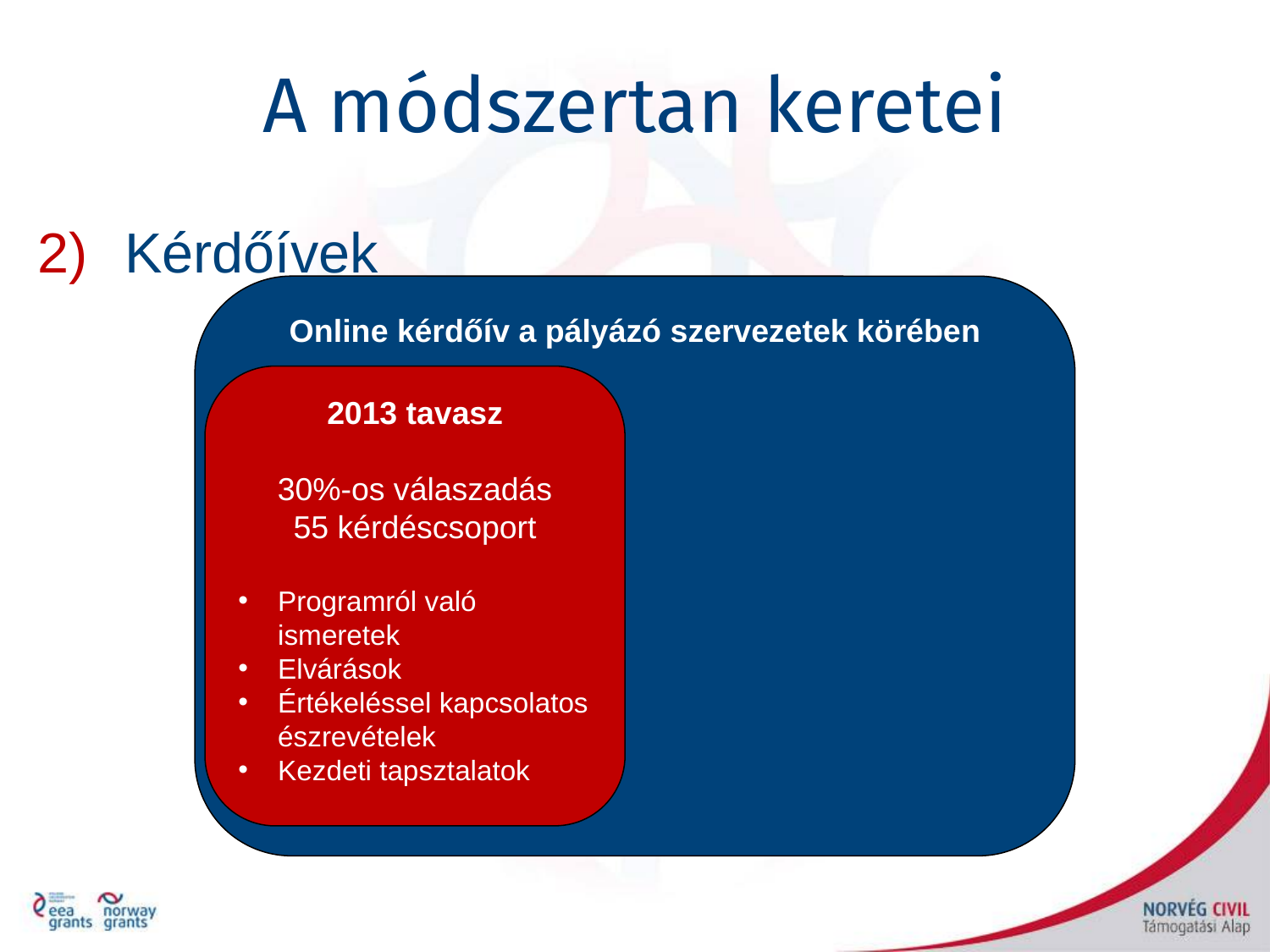

A módszertan keretei
 Kérdőívek

Online kérdőív a pályázó szervezetek körében

2013 tavasz

30%-os válaszadás
55 kérdéscsoport

Programról való ismeretek
Elvárások
Értékeléssel kapcsolatos észrevételek
Kezdeti tapsztalatok